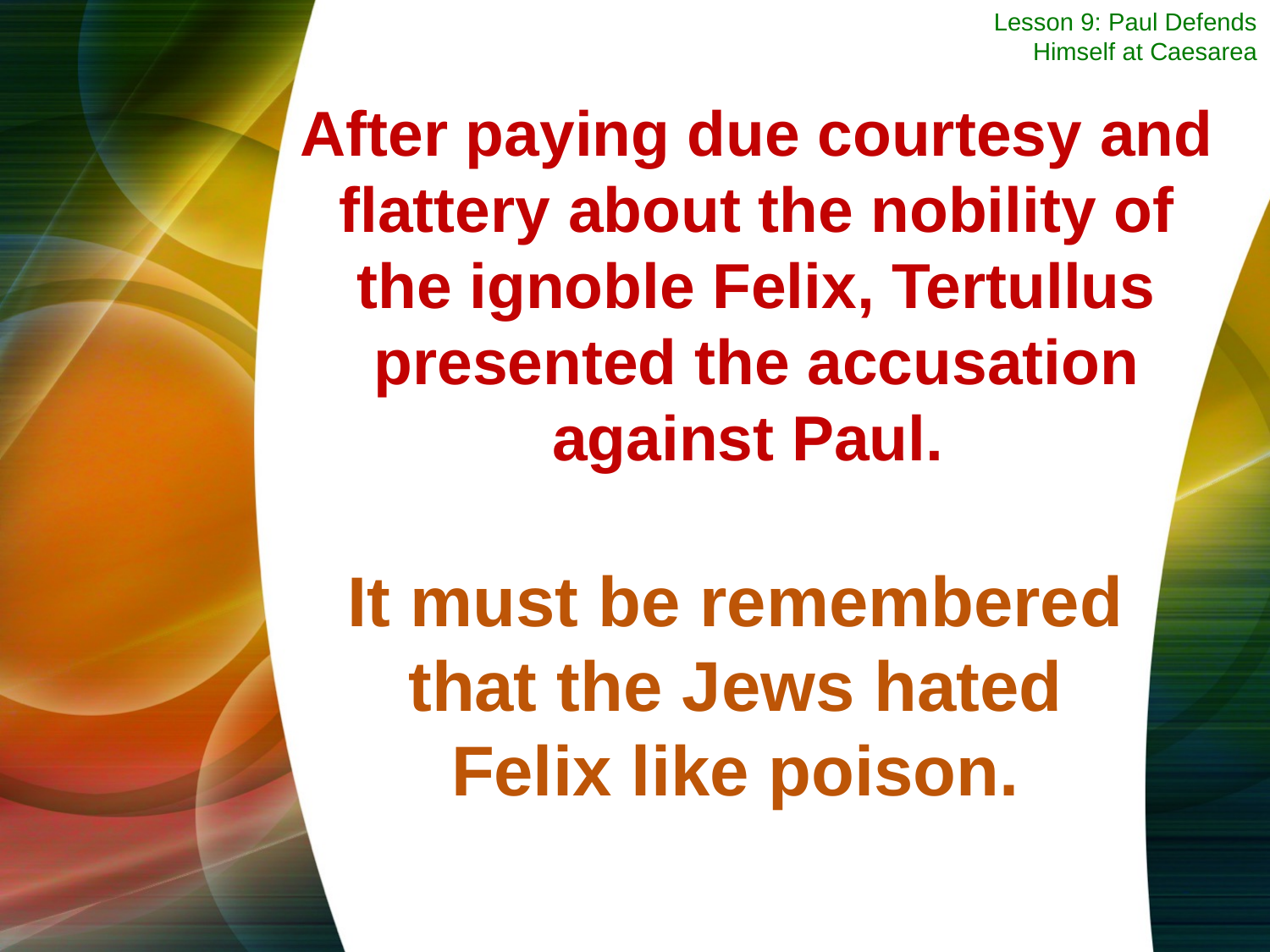

Lesson 9: Paul Defends Himself at Caesarea
After paying due courtesy and flattery about the nobility of the ignoble Felix, Tertullus presented the accusation against Paul.
It must be remembered that the Jews hated Felix like poison.